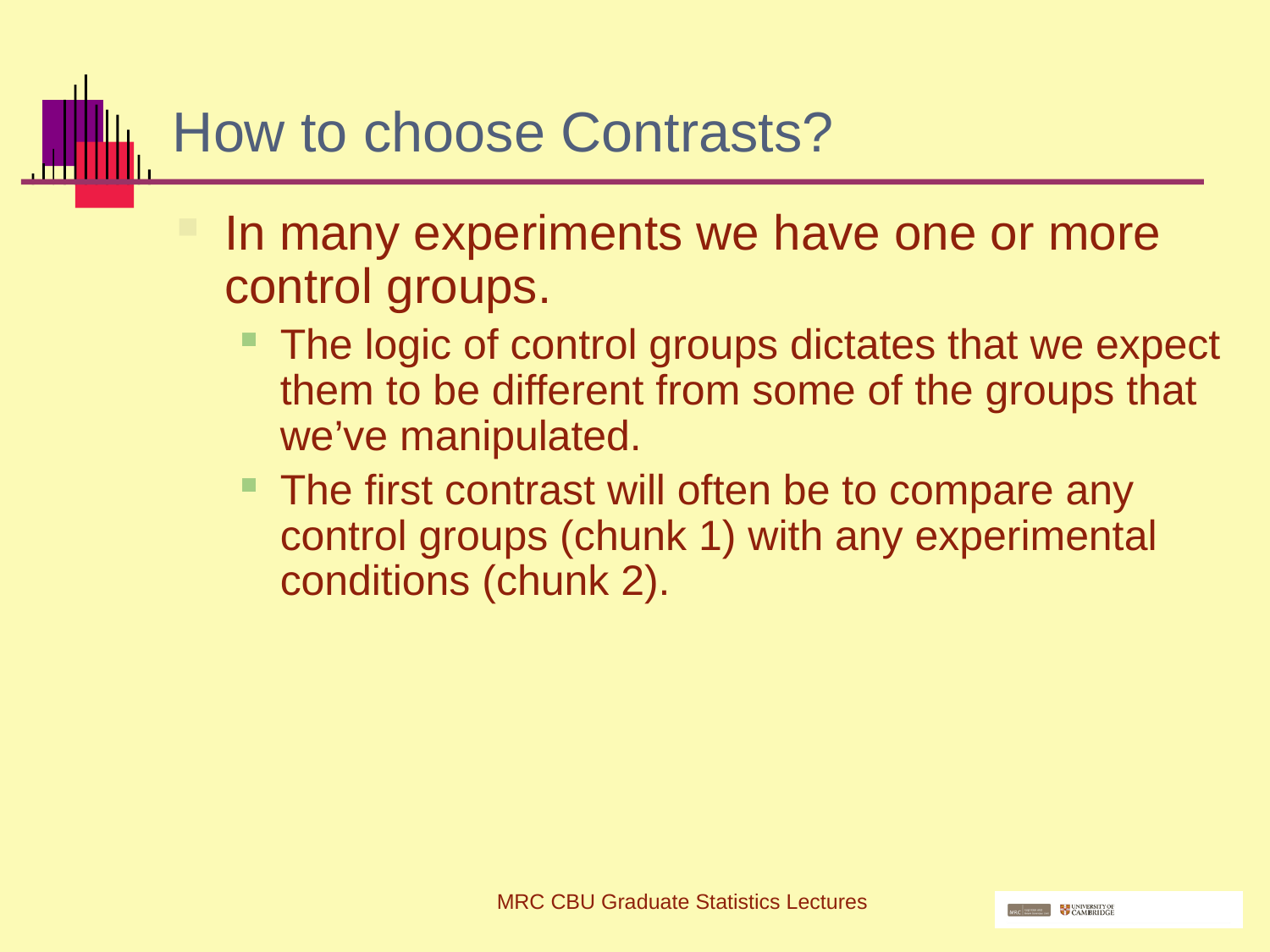

# How to choose Contrasts?
In many experiments we have one or more control groups.
The logic of control groups dictates that we expect them to be different from some of the groups that we’ve manipulated.
The first contrast will often be to compare any control groups (chunk 1) with any experimental conditions (chunk 2).

MRC CBU Graduate Statistics Lectures